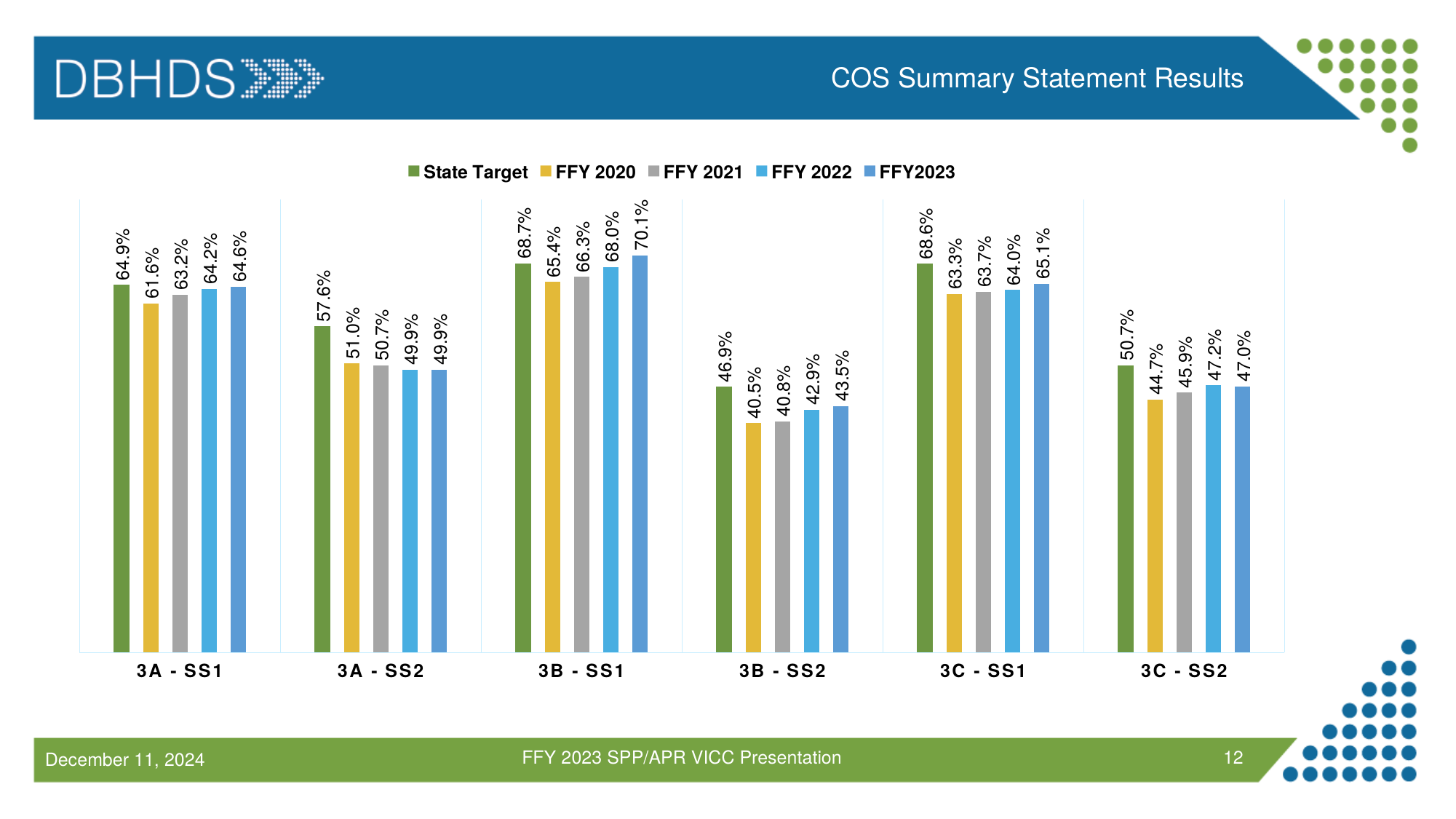

COS Summary Statement Results

### Chart

| Category | State Target | FFY 2020 | FFY 2021 | FFY 2022 | FFY2023 |
|---|---|---|---|---|---|
| 3A - SS1 | 0.649 | 0.6163 | 0.632 | 0.6419 | 0.646 |
| 3A - SS2 | 0.576 | 0.51 | 0.507 | 0.4992 | 0.499 |
| 3B - SS1 | 0.687 | 0.6539 | 0.663 | 0.6804 | 0.701 |
| 3B - SS2 | 0.469 | 0.4049 | 0.408 | 0.4289 | 0.435 |
| 3C - SS1 | 0.686 | 0.6332 | 0.637 | 0.6398 | 0.651 |
| 3C - SS2 | 0.507 | 0.4465 | 0.459 | 0.4716 | 0.47 |
FFY 2023 SPP/APR VICC Presentation
12
December 11, 2024